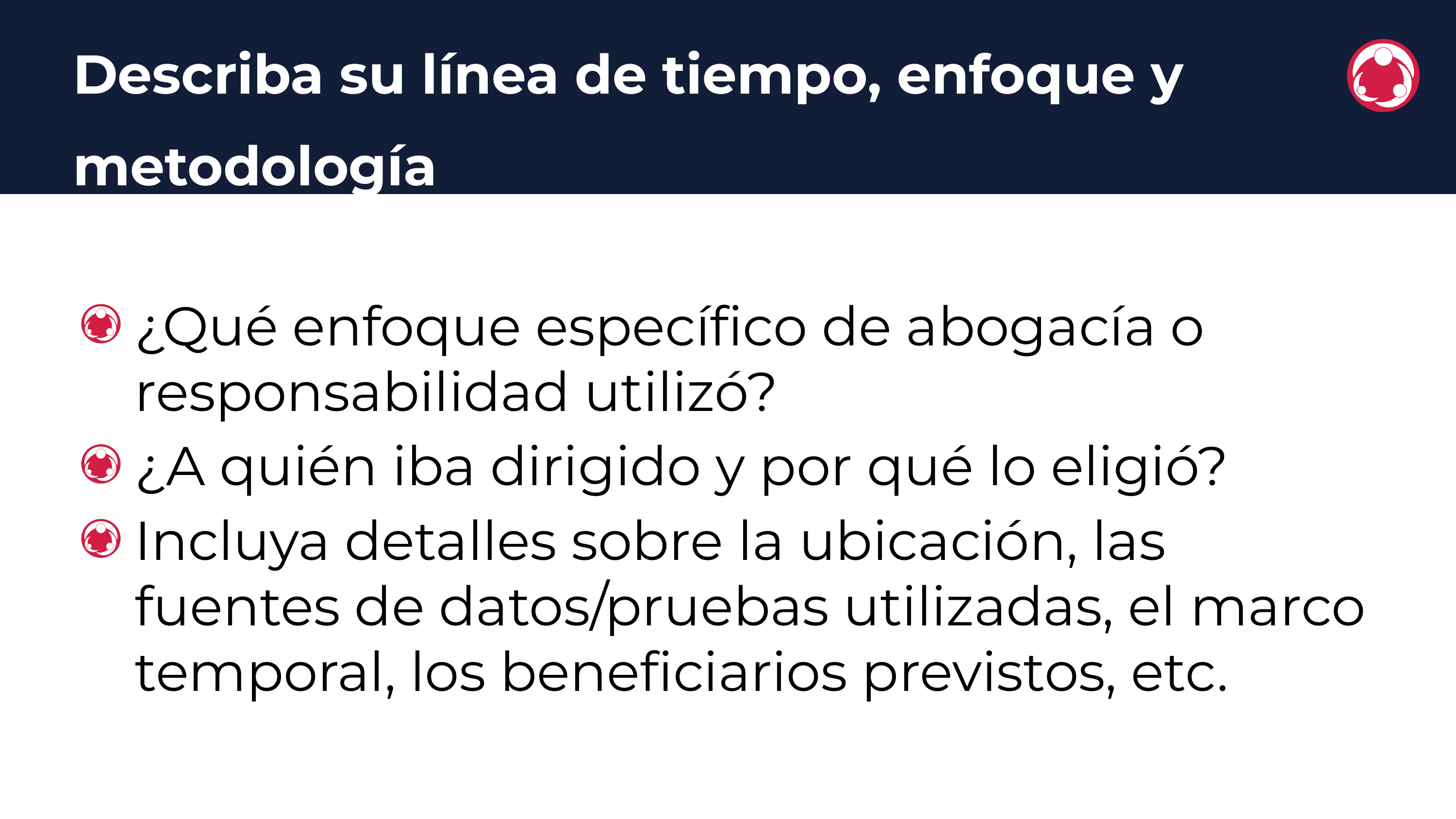

Describa su línea de tiempo, enfoque y metodología

¿Qué enfoque específico de abogacía o responsabilidad utilizó?
¿A quién iba dirigido y por qué lo eligió?
Incluya detalles sobre la ubicación, las fuentes de datos/pruebas utilizadas, el marco temporal, los beneficiarios previstos, etc.